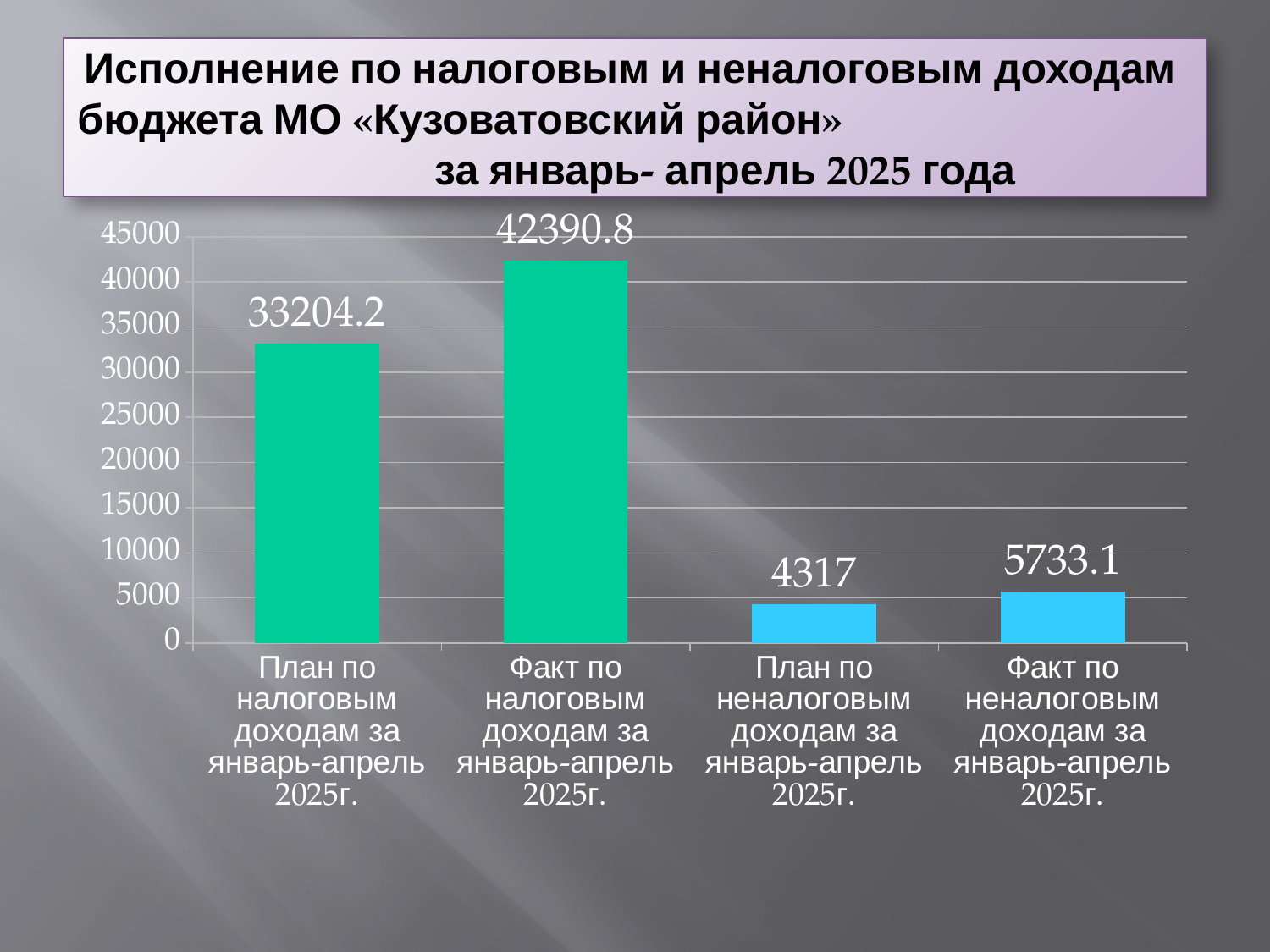

# Исполнение по налоговым и неналоговым доходам  бюджета МО «Кузоватовский район»                                                   за январь- апрель 2025 года

### Chart

| Category | Столбец1 |
|---|---|
| План по налоговым доходам за январь-апрель 2025г. | 33204.2 |
| Факт по налоговым доходам за январь-апрель 2025г. | 42390.8 |
| План по неналоговым доходам за январь-апрель 2025г. | 4317.0 |
| Факт по неналоговым доходам за январь-апрель 2025г. | 5733.1 |